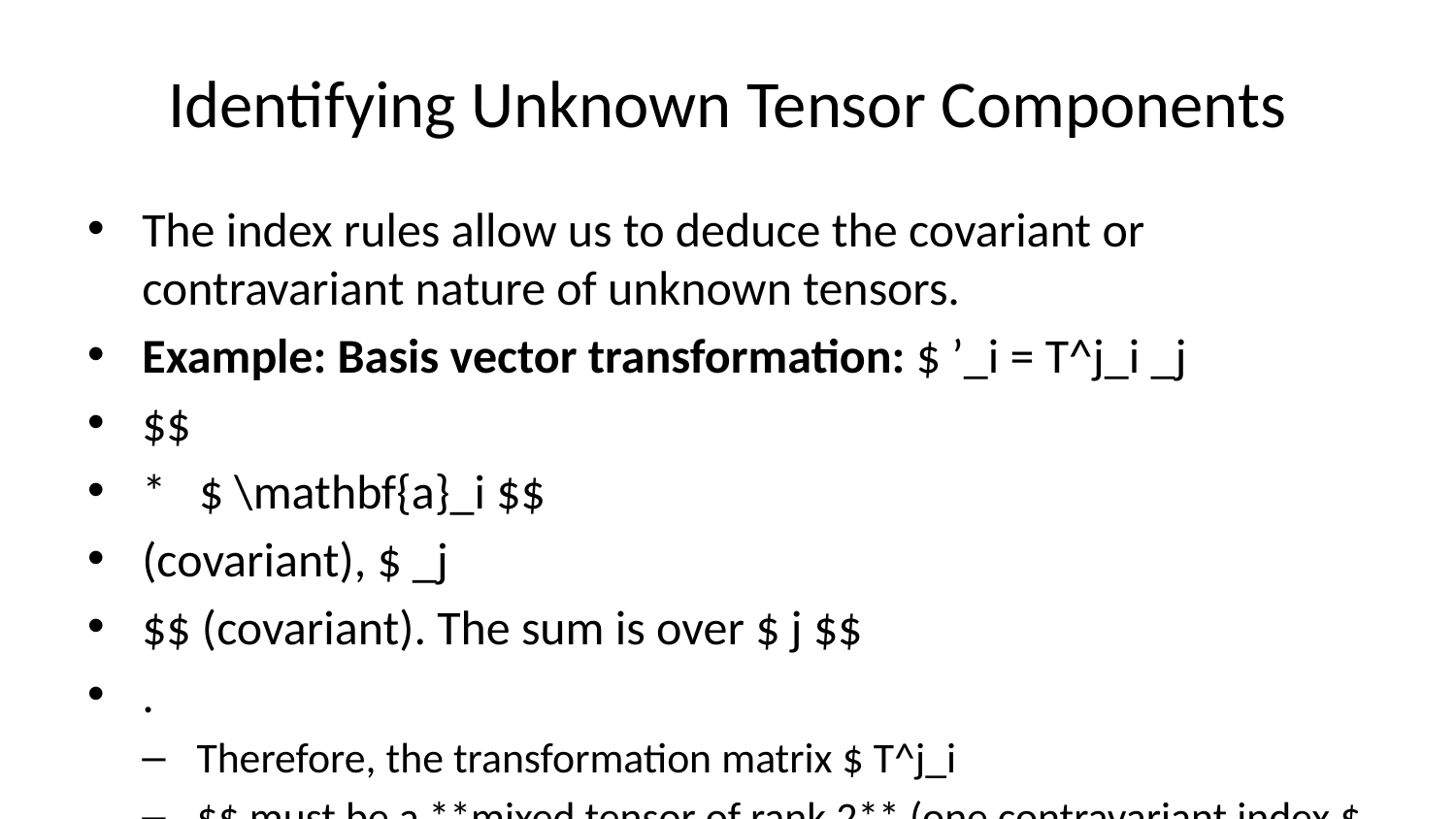

# Identifying Unknown Tensor Components
The index rules allow us to deduce the covariant or contravariant nature of unknown tensors.
Example: Basis vector transformation: $ ’_i = T^j_i _j
$$
*   $ \mathbf{a}_i $$
(covariant), $ _j
$$ (covariant). The sum is over $ j $$
.
Therefore, the transformation matrix $ T^j_i
$$ must be a **mixed tensor of rank 2** (one contravariant index $ j $$
, one covariant index $ i $$).
Examples in Materials Science:
Dielectric permittivity tensor $ _{ij} $$: Second-rank covariant.
Strain tensor $ _{ij} $$: Second-rank covariant.
Elastic constant tensor $ C_{ijkl} $$: Fourth-rank covariant.